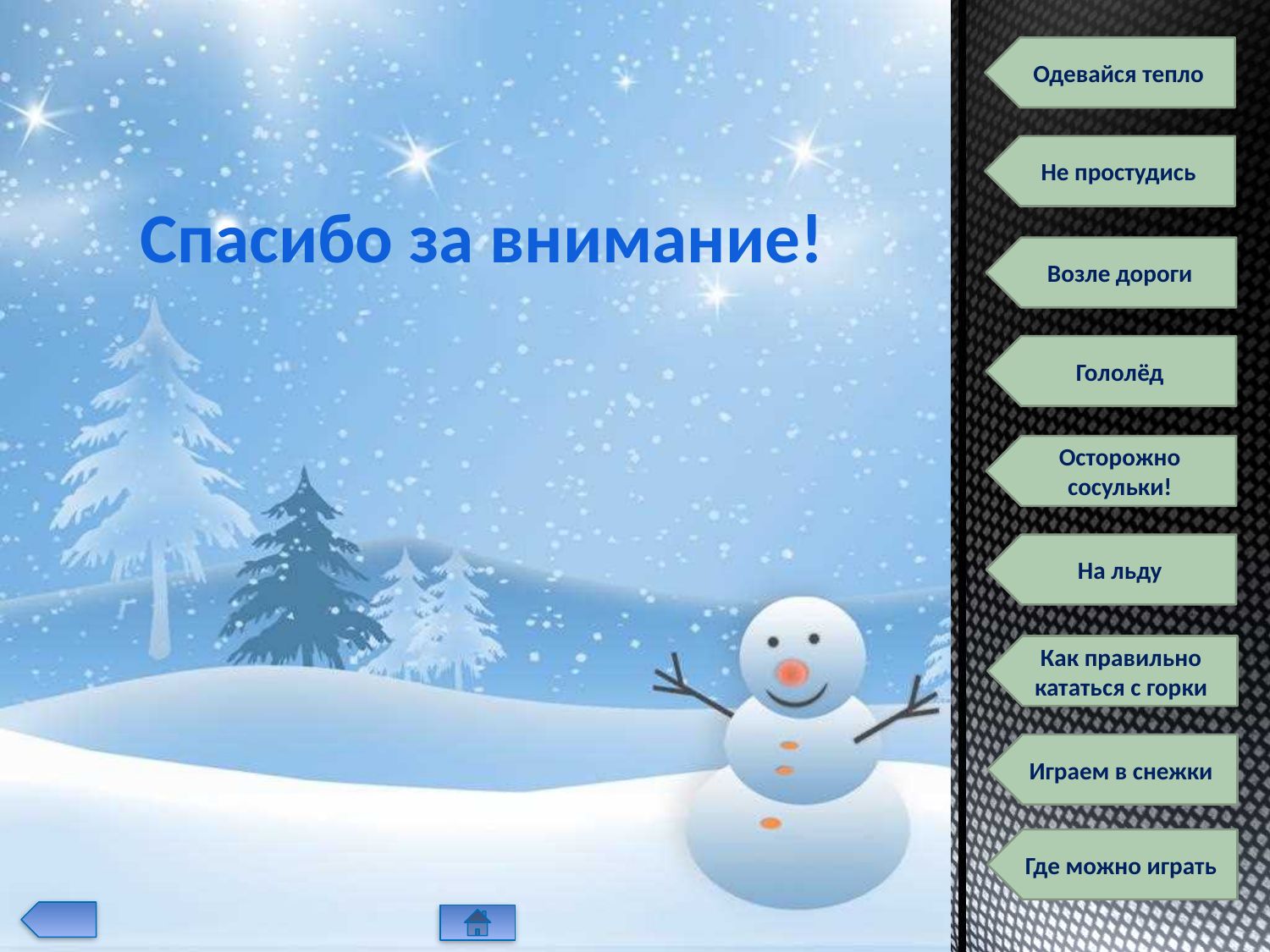

Одевайся тепло
Не простудись
Спасибо за внимание!
Возле дороги
Гололёд
Осторожно сосульки!
На льду
Как правильно кататься с горки
Играем в снежки
Где можно играть